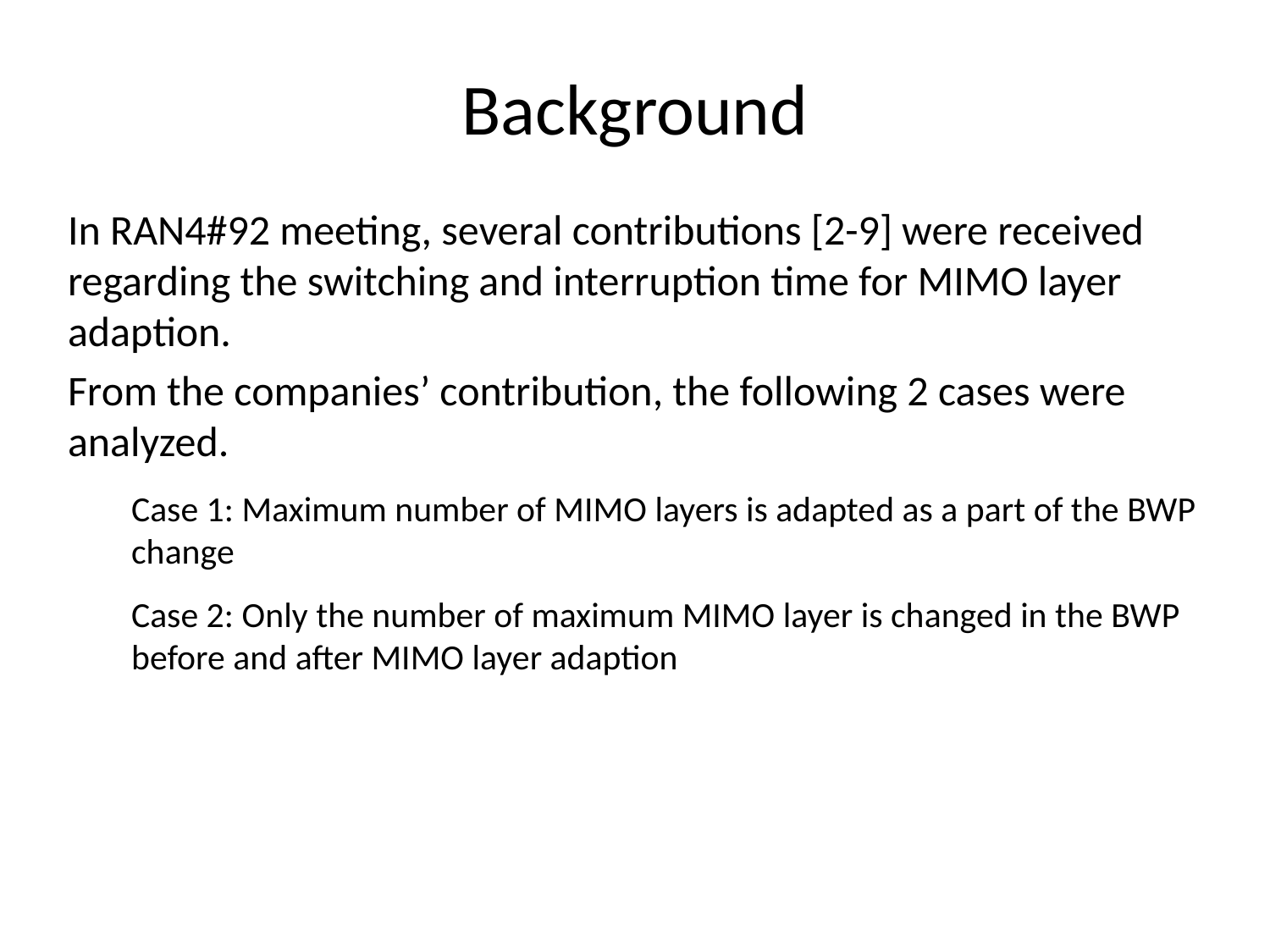

# Background
In RAN4#92 meeting, several contributions [2-9] were received regarding the switching and interruption time for MIMO layer adaption.
From the companies’ contribution, the following 2 cases were analyzed.
Case 1: Maximum number of MIMO layers is adapted as a part of the BWP change
Case 2: Only the number of maximum MIMO layer is changed in the BWP before and after MIMO layer adaption